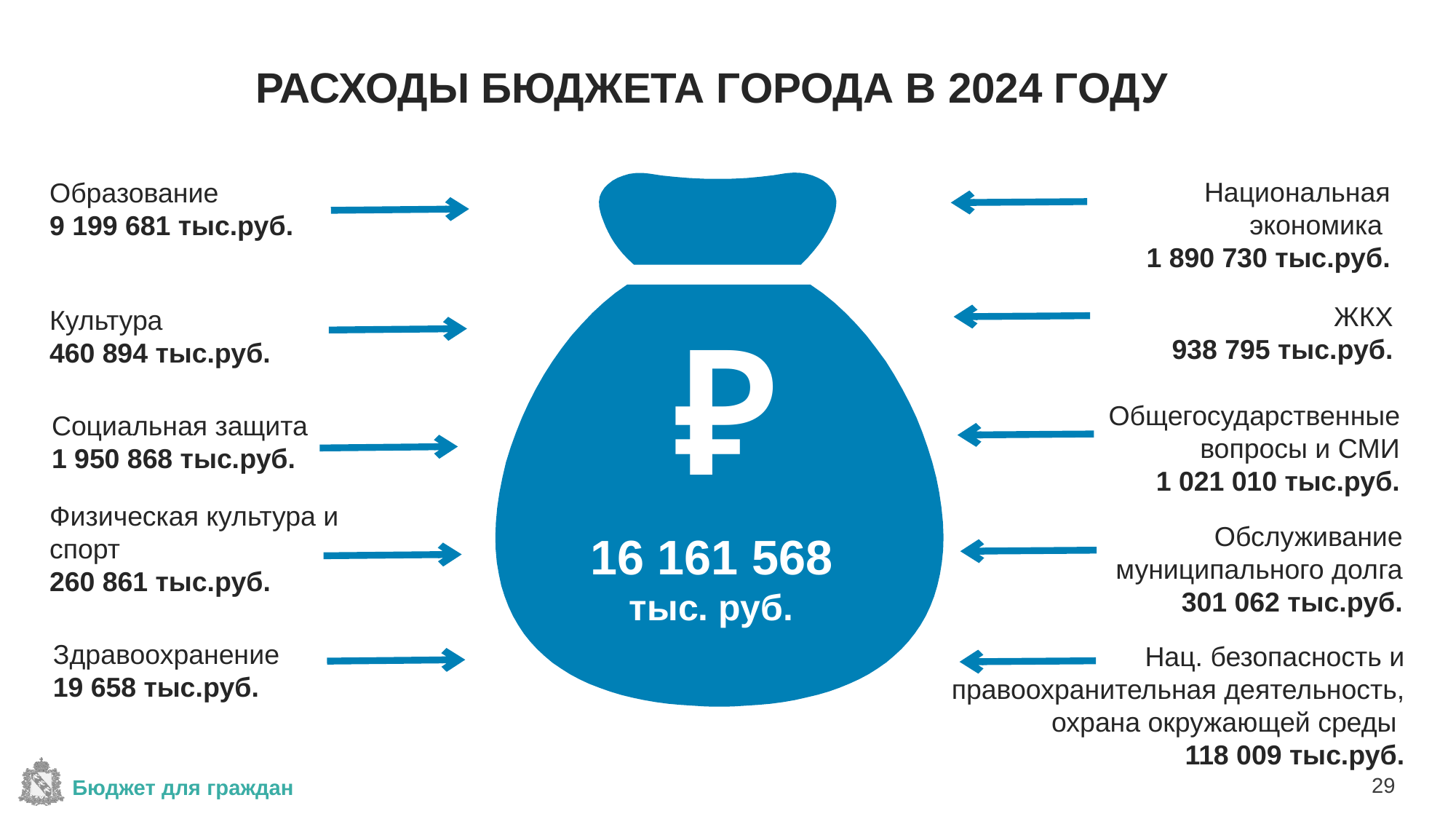

# РАСХОДЫ БЮДЖЕТА ГОРОДА В 2024 ГОДУ
Национальная экономика
1 890 730 тыс.руб.
Образование
9 199 681 тыс.руб.

₽

ЖКХ
938 795 тыс.руб.
Культура
460 894 тыс.руб.
Общегосударственные вопросы и СМИ
1 021 010 тыс.руб.
Социальная защита
1 950 868 тыс.руб.
Физическая культура и спорт
260 861 тыс.руб.
Обслуживание муниципального долга
301 062 тыс.руб.
16 161 568
тыс. руб.

Здравоохранение
19 658 тыс.руб.
Нац. безопасность и правоохранительная деятельность, охрана окружающей среды
118 009 тыс.руб.